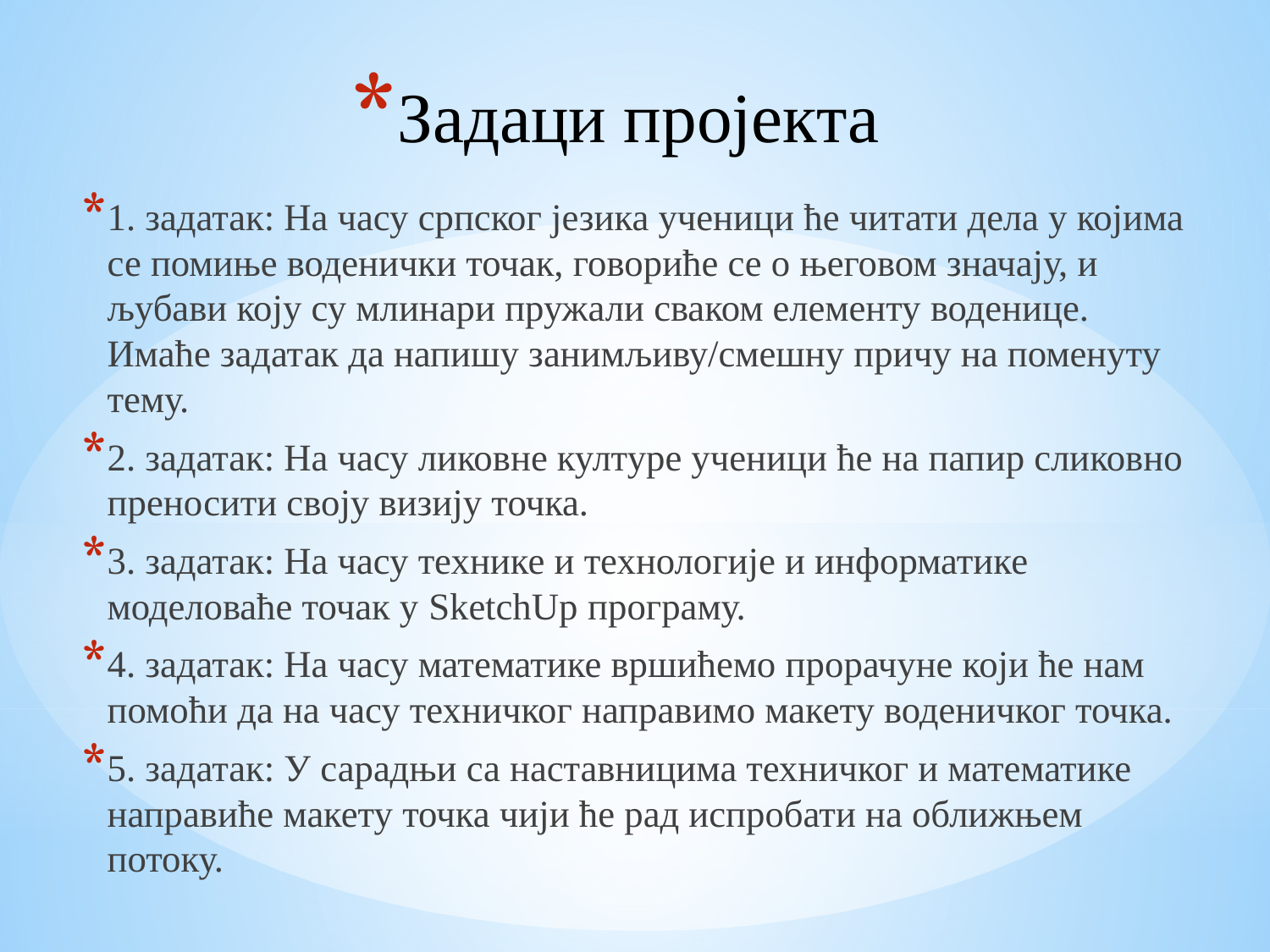

# Задаци пројекта
1. задатак: На часу српског језика ученици ће читати дела у којима се помиње воденички точак, говориће се о његовом значају, и љубави коју су млинари пружали сваком елементу воденице. Имаће задатак да напишу занимљиву/смешну причу на поменуту тему.
2. задатак: На часу ликовне културе ученици ће на папир сликовно преносити своју визију точка.
3. задатак: На часу технике и технологије и информатике моделоваће точак у SketchUp програму.
4. задатак: На часу математике вршићемо прорачуне који ће нам помоћи да на часу техничког направимо макету воденичког точка.
5. задатак: У сарадњи са наставницима техничког и математике направиће макету точка чији ће рад испробати на оближњем потоку.